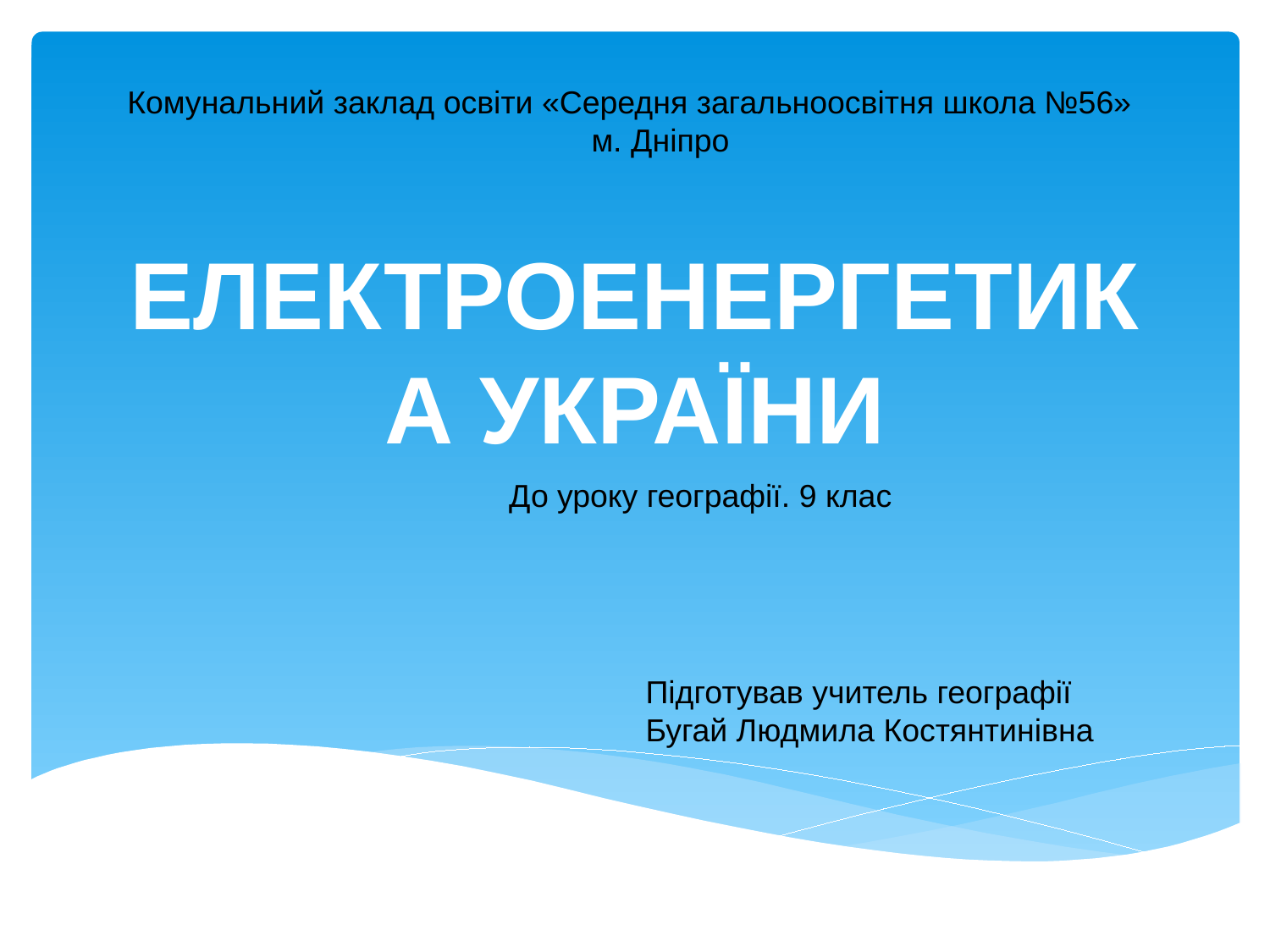

Комунальний заклад освіти «Середня загальноосвітня школа №56»
м. Дніпро
# ЕЛЕКТРОЕНЕРГЕТИКА УКРАЇНИ
До уроку географії. 9 клас
Підготував учитель географії
Бугай Людмила Костянтинівна